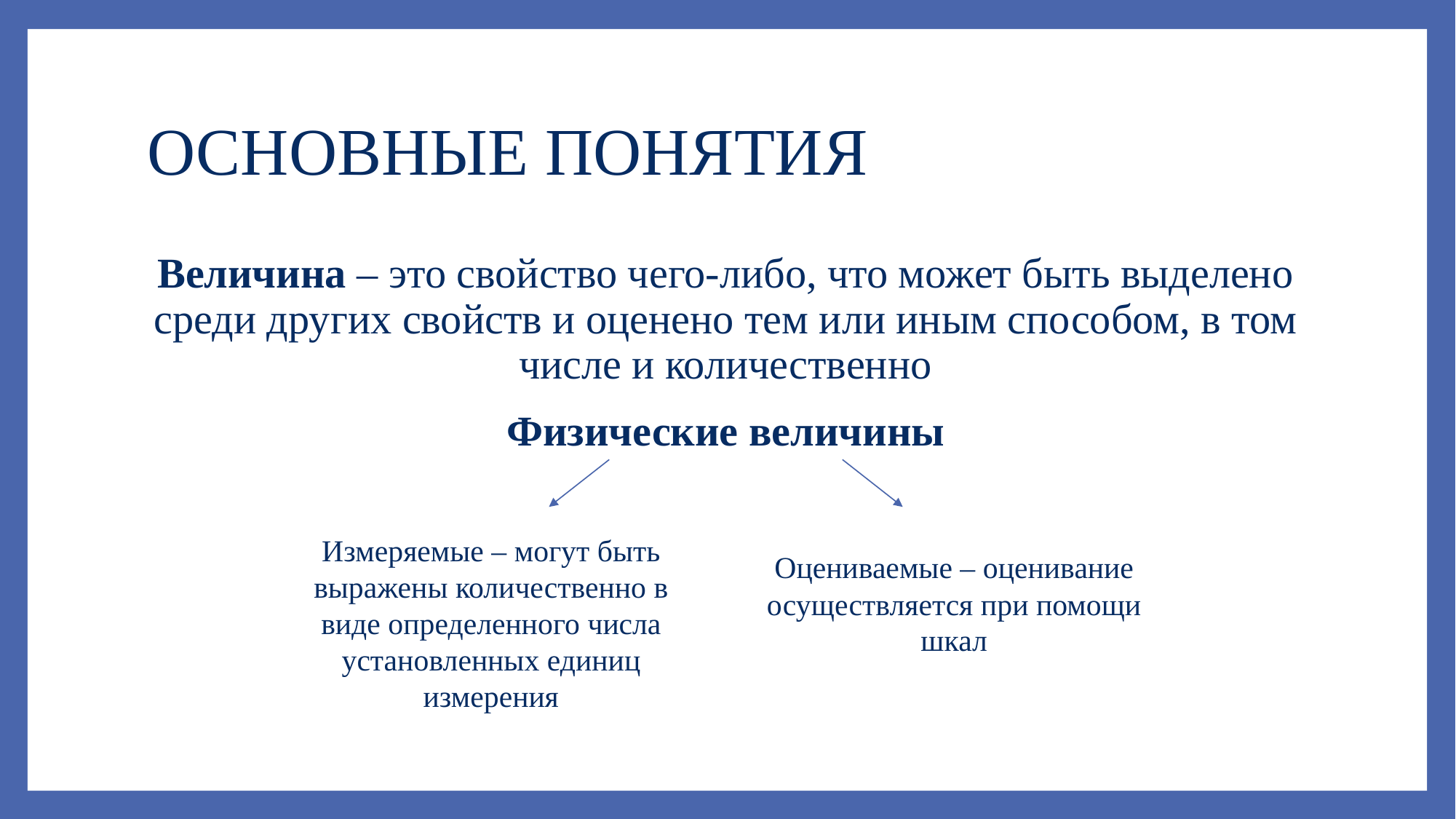

# ОСНОВНЫЕ ПОНЯТИЯ
Величина – это свойство чего-либо, что может быть выделено среди других свойств и оценено тем или иным способом, в том числе и количественно
Физические величины

Измеряемые – могут быть выражены количественно в виде определенного числа установленных единиц измерения
Оцениваемые – оценивание осуществляется при помощи шкал